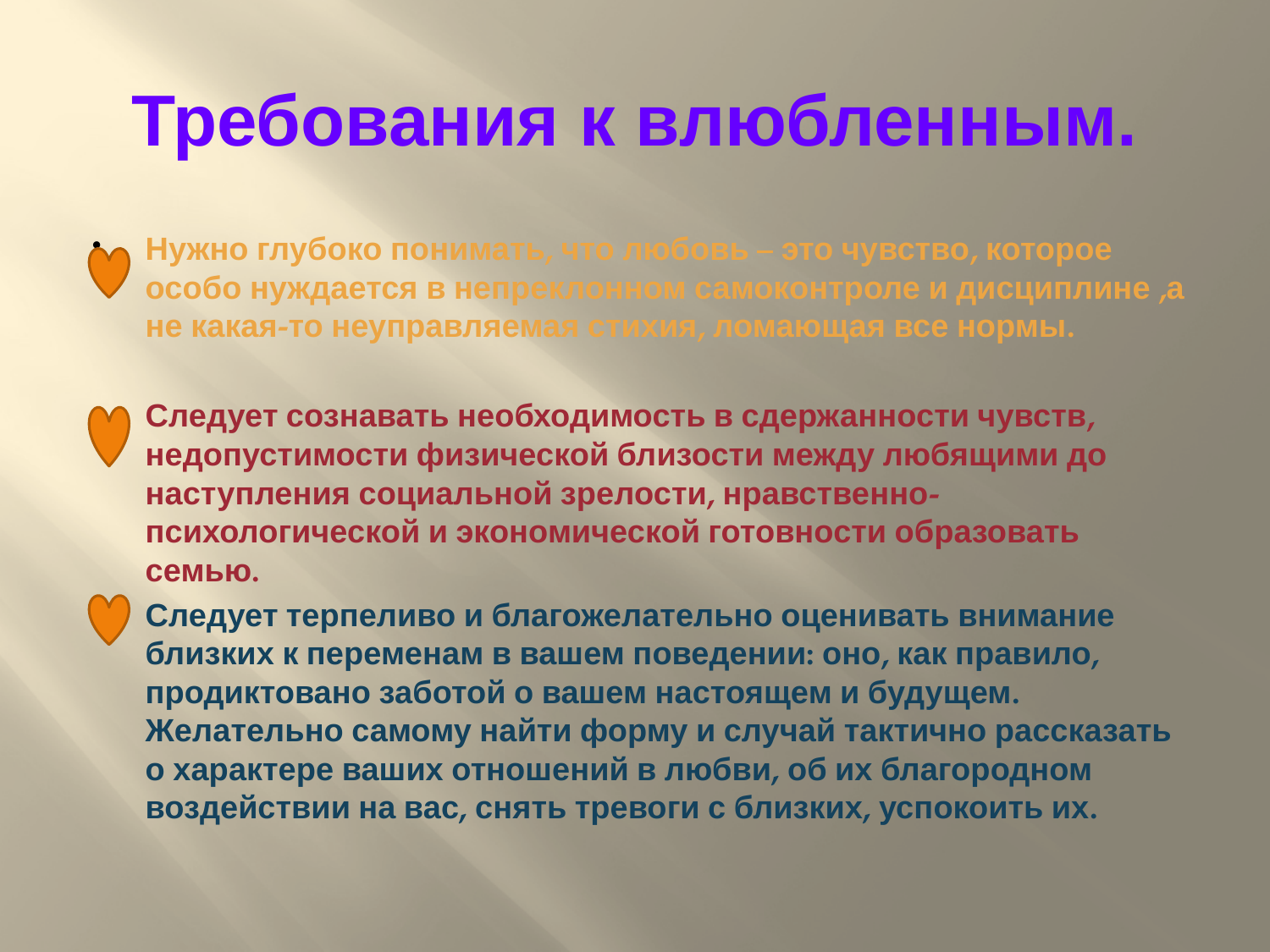

# Требования к влюбленным.
Нужно глубоко понимать, что любовь – это чувство, которое особо нуждается в непреклонном самоконтроле и дисциплине ,а не какая-то неуправляемая стихия, ломающая все нормы.

Следует сознавать необходимость в сдержанности чувств, недопустимости физической близости между любящими до наступления социальной зрелости, нравственно-психологической и экономической готовности образовать семью.
Следует терпеливо и благожелательно оценивать внимание близких к переменам в вашем поведении: оно, как правило, продиктовано заботой о вашем настоящем и будущем. Желательно самому найти форму и случай тактично рассказать о характере ваших отношений в любви, об их благородном воздействии на вас, снять тревоги с близких, успокоить их.